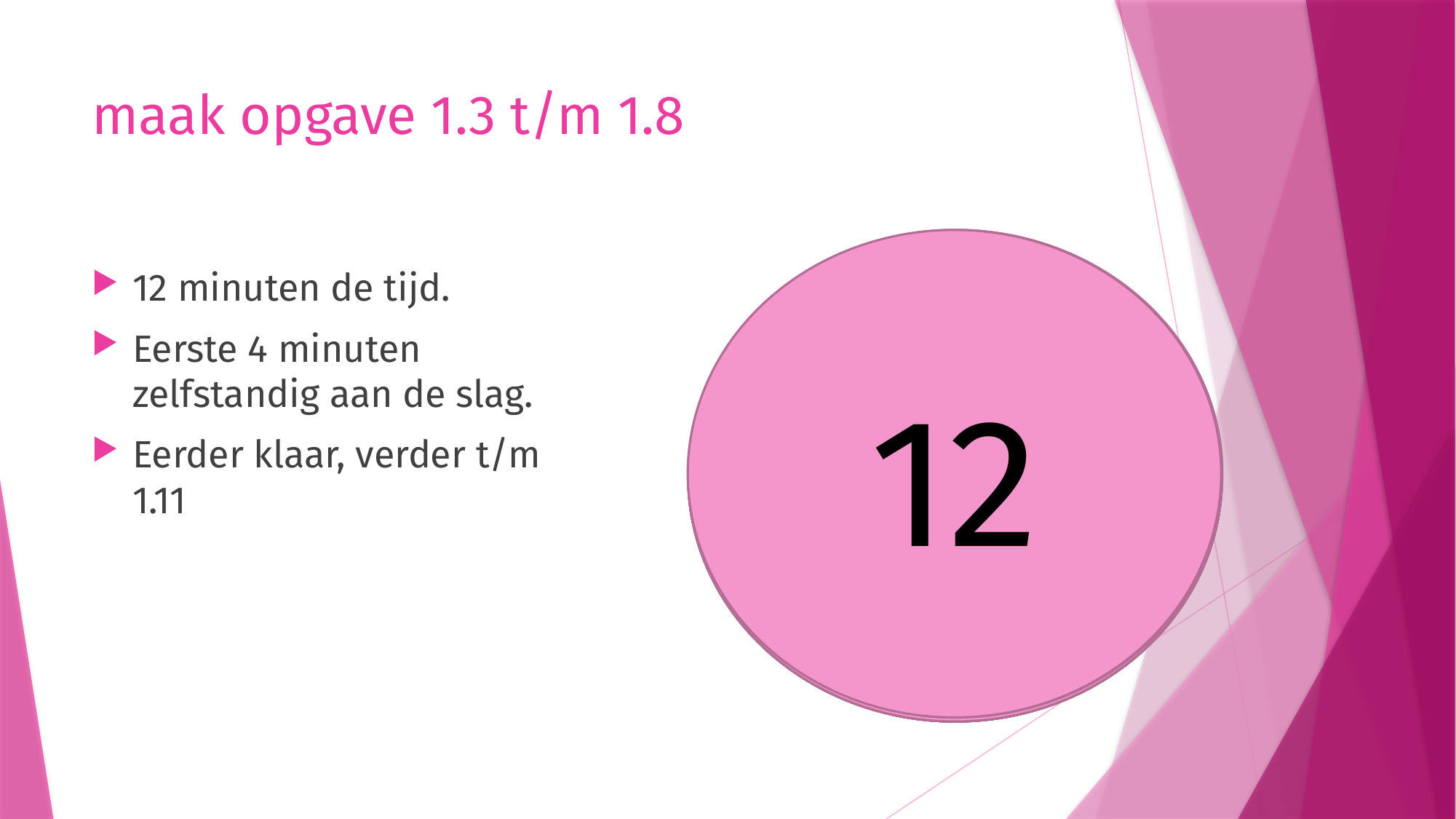

# maak opgave 1.3 t/m 1.8
12
11
9
10
5
6
7
8
4
3
1
2
12 minuten de tijd.
Eerste 4 minuten zelfstandig aan de slag.
Eerder klaar, verder t/m 1.11